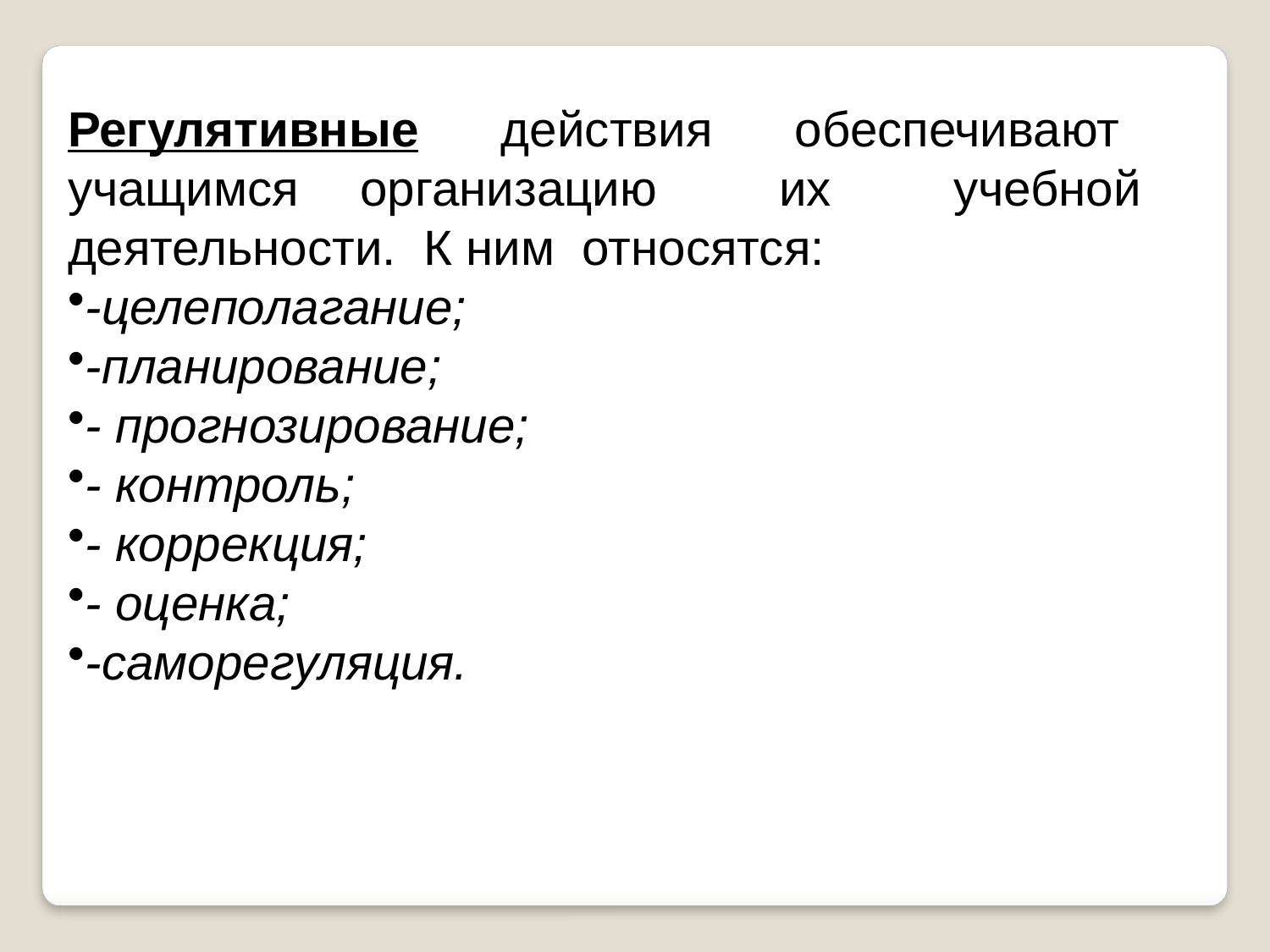

Регулятивные действия обеспечивают  учащимся организацию  их  учебной  деятельности.  К ним  относятся:
-целеполагание;
-планирование;
- прогнозирование;
- контроль;
- коррекция;
- оценка;
-саморегуляция.